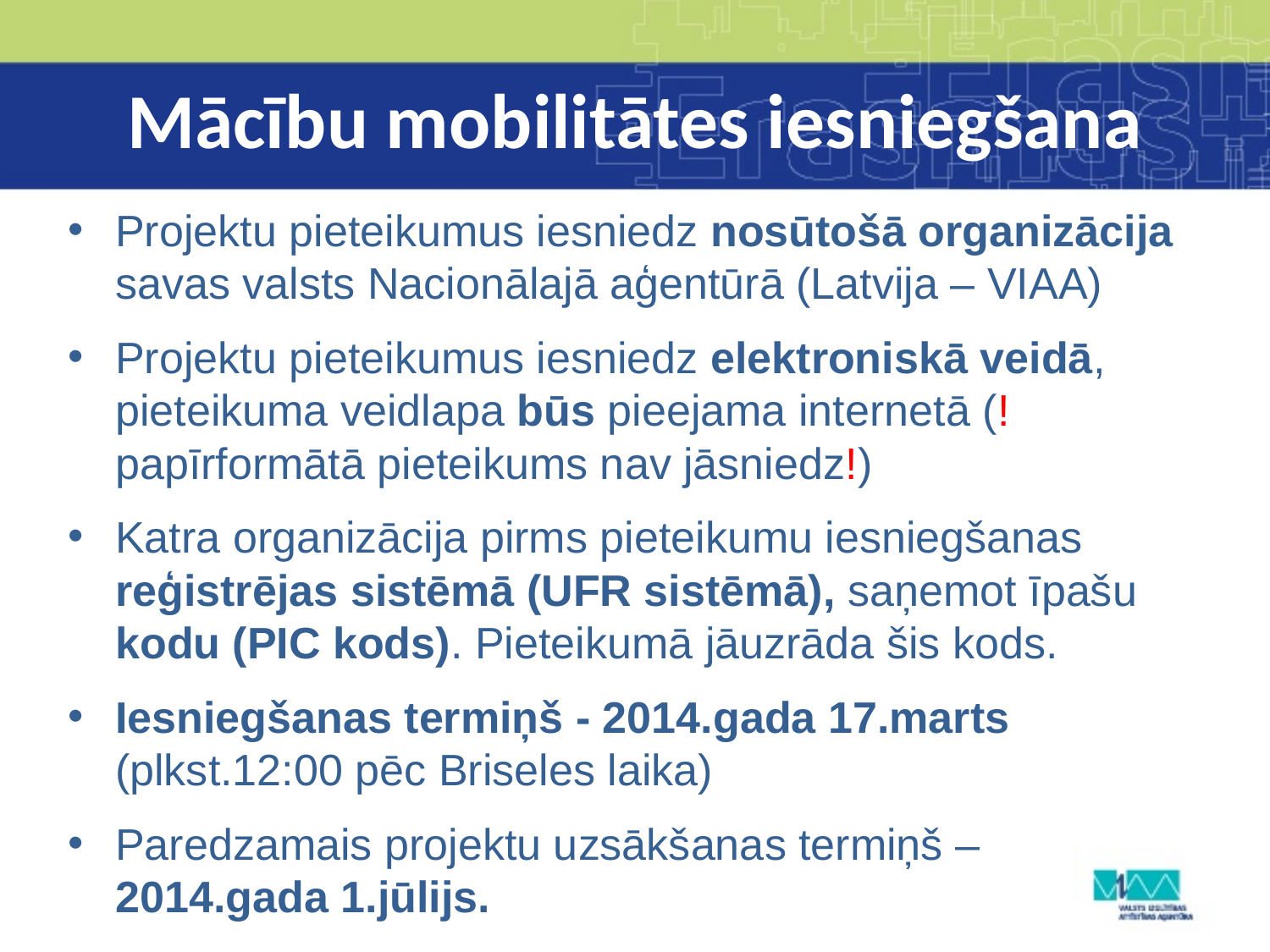

# Mācību mobilitātes iesniegšana
Projektu pieteikumus iesniedz nosūtošā organizācija savas valsts Nacionālajā aģentūrā (Latvija – VIAA)
Projektu pieteikumus iesniedz elektroniskā veidā, pieteikuma veidlapa būs pieejama internetā (!papīrformātā pieteikums nav jāsniedz!)
Katra organizācija pirms pieteikumu iesniegšanas reģistrējas sistēmā (UFR sistēmā), saņemot īpašu kodu (PIC kods). Pieteikumā jāuzrāda šis kods.
Iesniegšanas termiņš - 2014.gada 17.marts (plkst.12:00 pēc Briseles laika)
Paredzamais projektu uzsākšanas termiņš – 2014.gada 1.jūlijs.